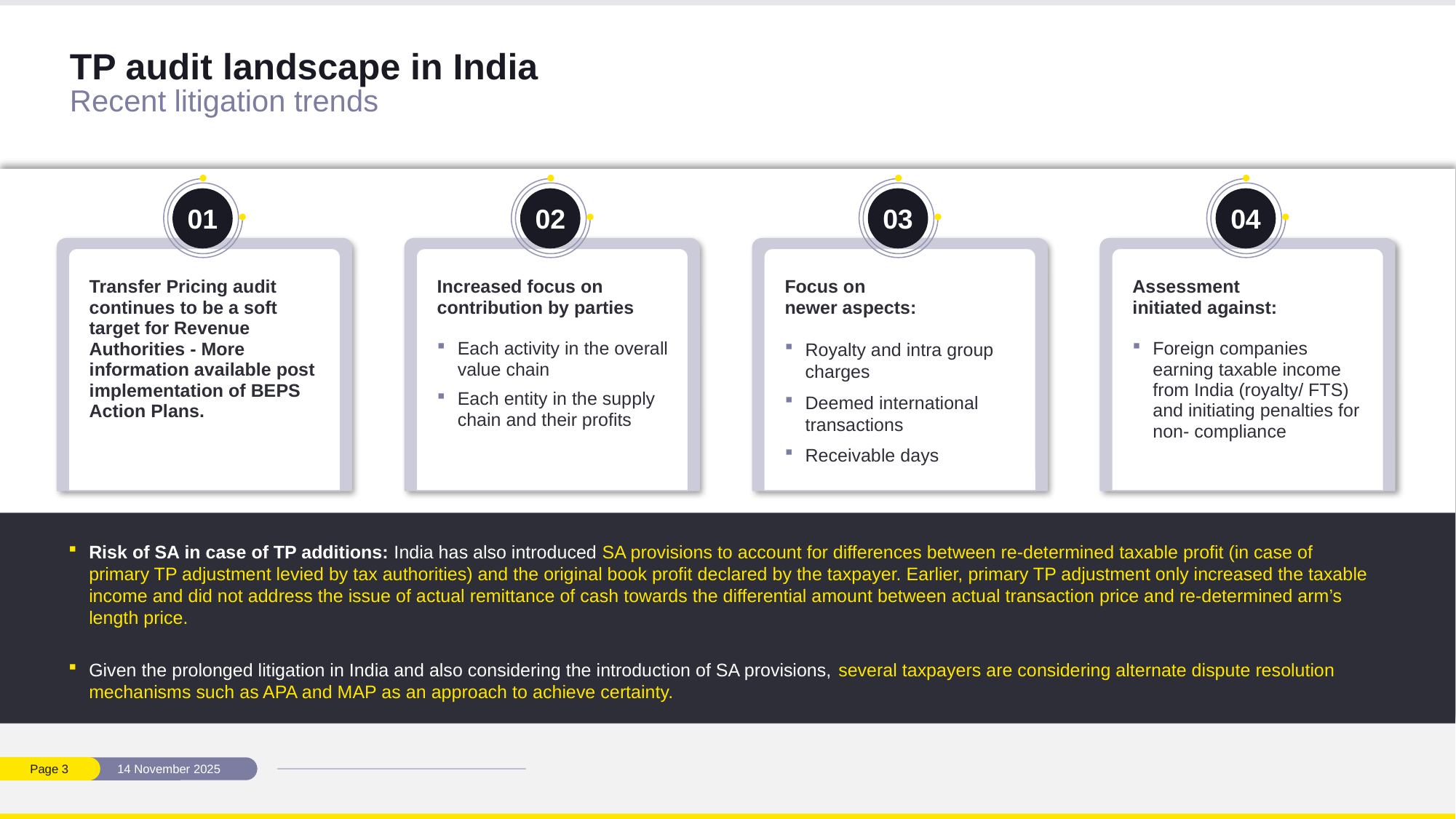

# TP audit landscape in India Recent litigation trends

01

Transfer Pricing audit continues to be a soft target for Revenue Authorities - More information available post implementation of BEPS Action Plans.

02

Increased focus on contribution by parties
Each activity in the overall value chain
Each entity in the supply chain and their profits

03

Focus on
newer aspects:
Royalty and intra group charges
Deemed international transactions
Receivable days

04

Assessment initiated against:
Foreign companies earning taxable income from India (royalty/ FTS) and initiating penalties for non- compliance

Risk of SA in case of TP additions: India has also introduced SA provisions to account for differences between re-determined taxable profit (in case of primary TP adjustment levied by tax authorities) and the original book profit declared by the taxpayer. Earlier, primary TP adjustment only increased the taxable income and did not address the issue of actual remittance of cash towards the differential amount between actual transaction price and re-determined arm’s length price.

Given the prolonged litigation in India and also considering the introduction of SA provisions, several taxpayers are considering alternate dispute resolution mechanisms such as APA and MAP as an approach to achieve certainty.